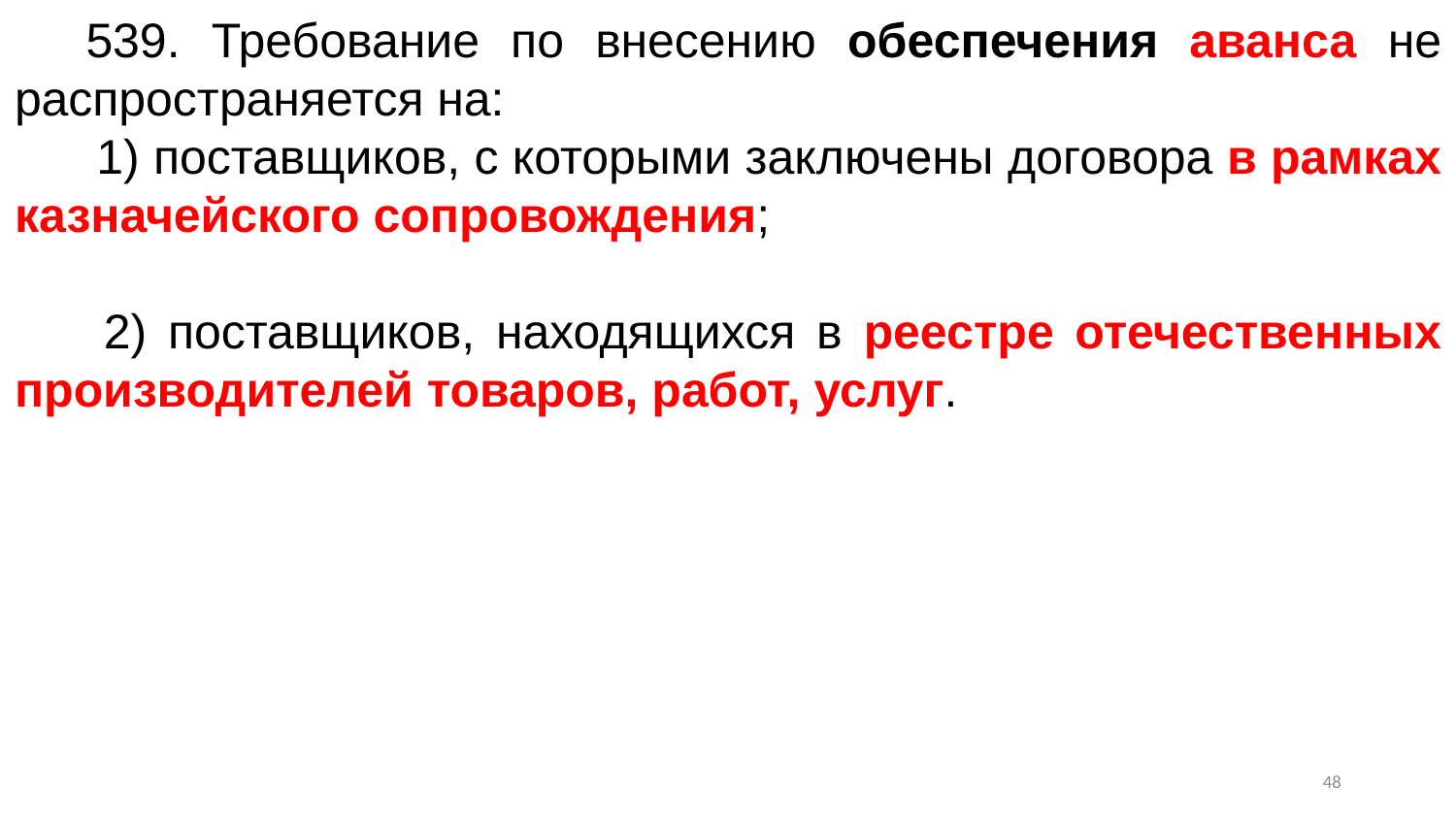

539. Требование по внесению обеспечения аванса не распространяется на:
      1) поставщиков, с которыми заключены договора в рамках казначейского сопровождения;

      2) поставщиков, находящихся в реестре отечественных производителей товаров, работ, услуг.
48